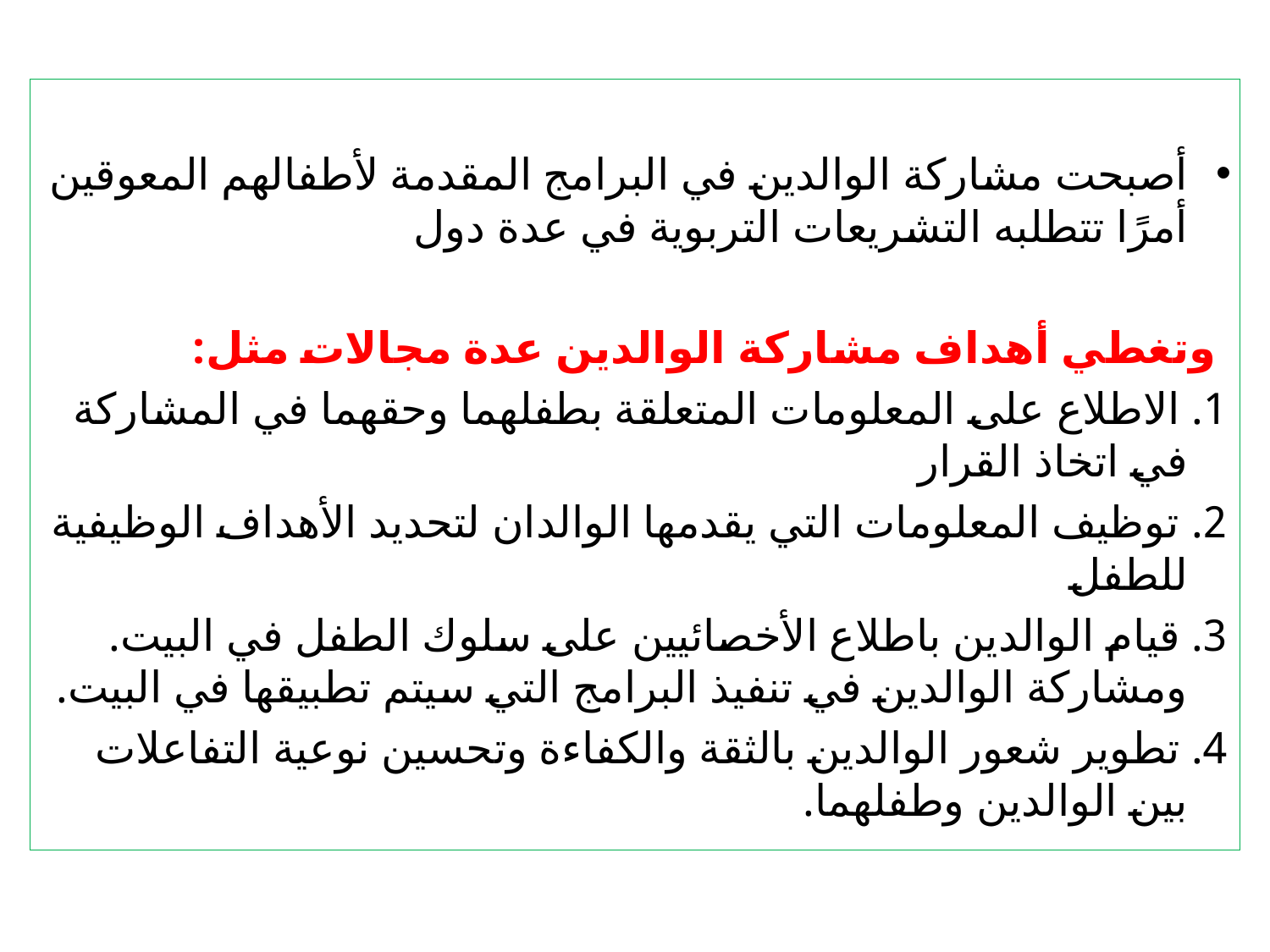

أصبحت مشاركة الوالدين في البرامج المقدمة لأطفالهم المعوقين أمرًا تتطلبه التشريعات التربوية في عدة دول

 وتغطي أهداف مشاركة الوالدين عدة مجالات مثل:
1. الاطلاع على المعلومات المتعلقة بطفلهما وحقهما في المشاركة في اتخاذ القرار
2. توظيف المعلومات التي يقدمها الوالدان لتحديد الأهداف الوظيفية للطفل
3. قيام الوالدين باطلاع الأخصائيين على سلوك الطفل في البيت. ومشاركة الوالدين في تنفيذ البرامج التي سيتم تطبيقها في البيت.
4. تطوير شعور الوالدين بالثقة والكفاءة وتحسين نوعية التفاعلات بين الوالدين وطفلهما.